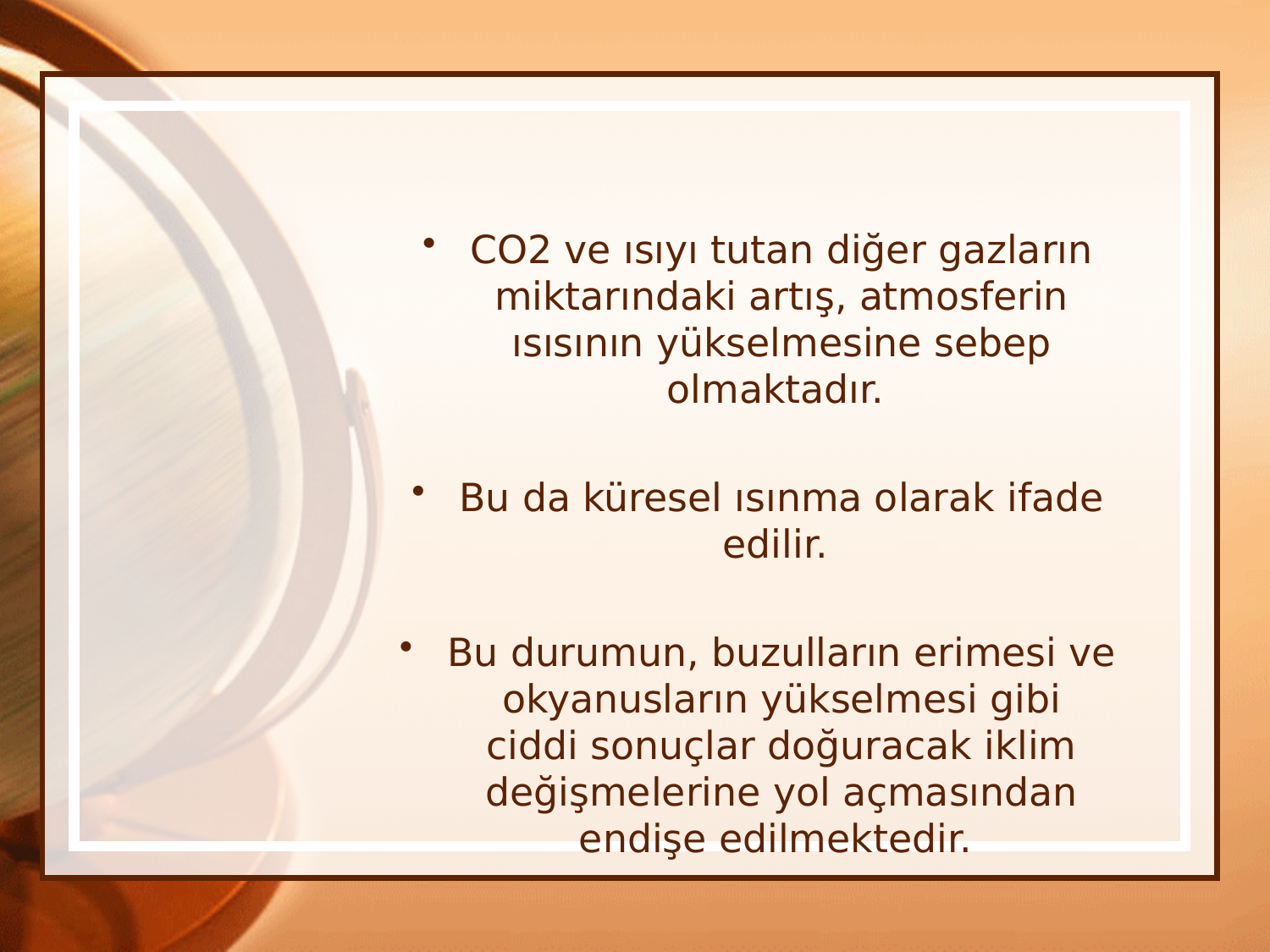

#
CO2 ve ısıyı tutan diğer gazların miktarındaki artış, atmosferin ısısının yükselmesine sebep olmaktadır.

Bu da küresel ısınma olarak ifade edilir.

Bu durumun, buzulların erimesi ve okyanusların yükselmesi gibi ciddi sonuçlar doğuracak iklim değişmelerine yol açmasından endişe edilmektedir.